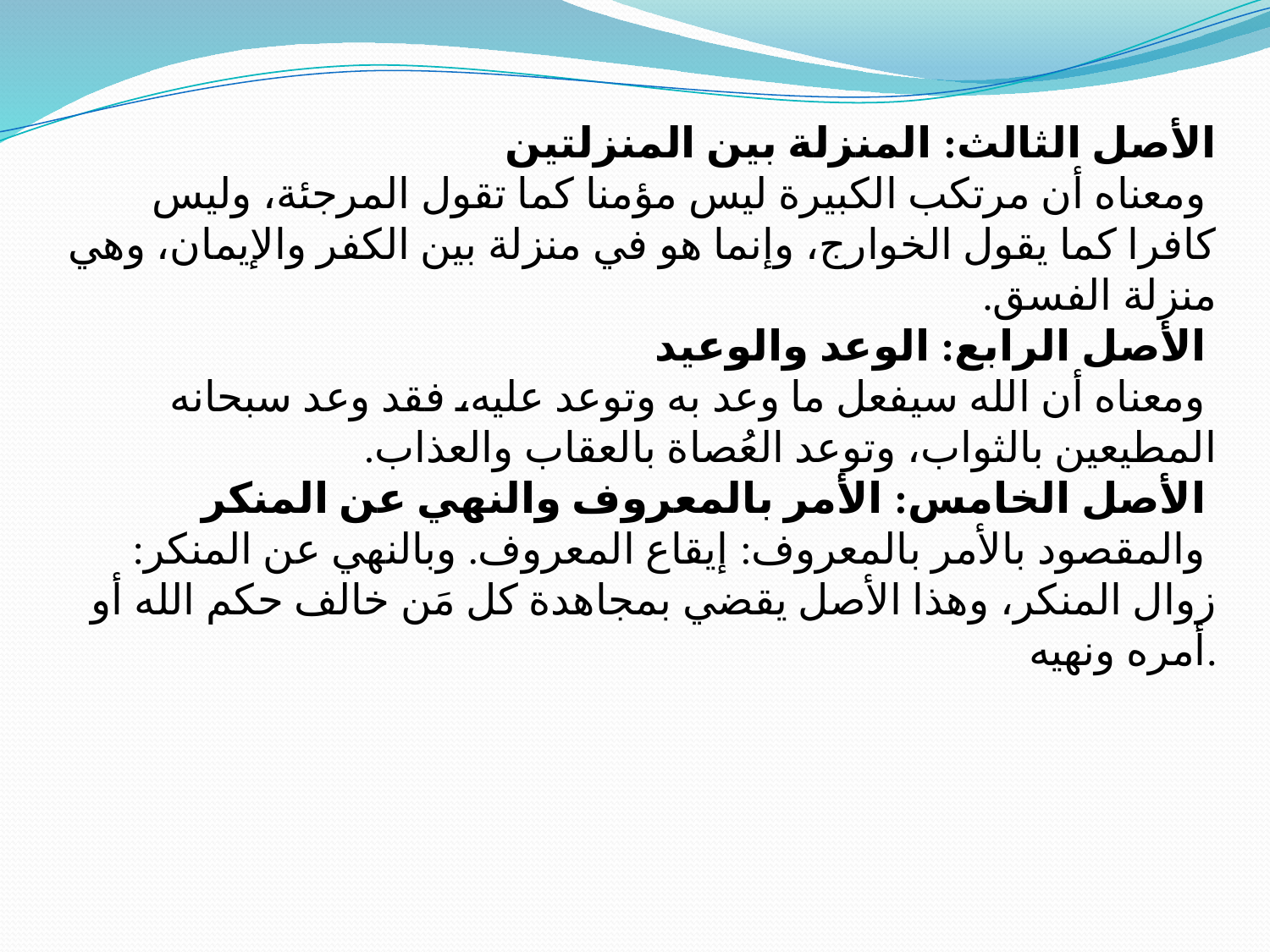

# الأصل الثالث: المنزلة بين المنزلتين ومعناه أن مرتكب الكبيرة ليس مؤمنا كما تقول المرجئة، وليس كافرا كما يقول الخوارج، وإنما هو في منزلة بين الكفر والإيمان، وهي منزلة الفسق. الأصل الرابع: الوعد والوعيد ومعناه أن الله سيفعل ما وعد به وتوعد عليه، فقد وعد سبحانه المطيعين بالثواب، وتوعد العُصاة بالعقاب والعذاب. الأصل الخامس: الأمر بالمعروف والنهي عن المنكر والمقصود بالأمر بالمعروف: إيقاع المعروف. وبالنهي عن المنكر: زوال المنكر، وهذا الأصل يقضي بمجاهدة كل مَن خالف حكم الله أو أمره ونهيه.